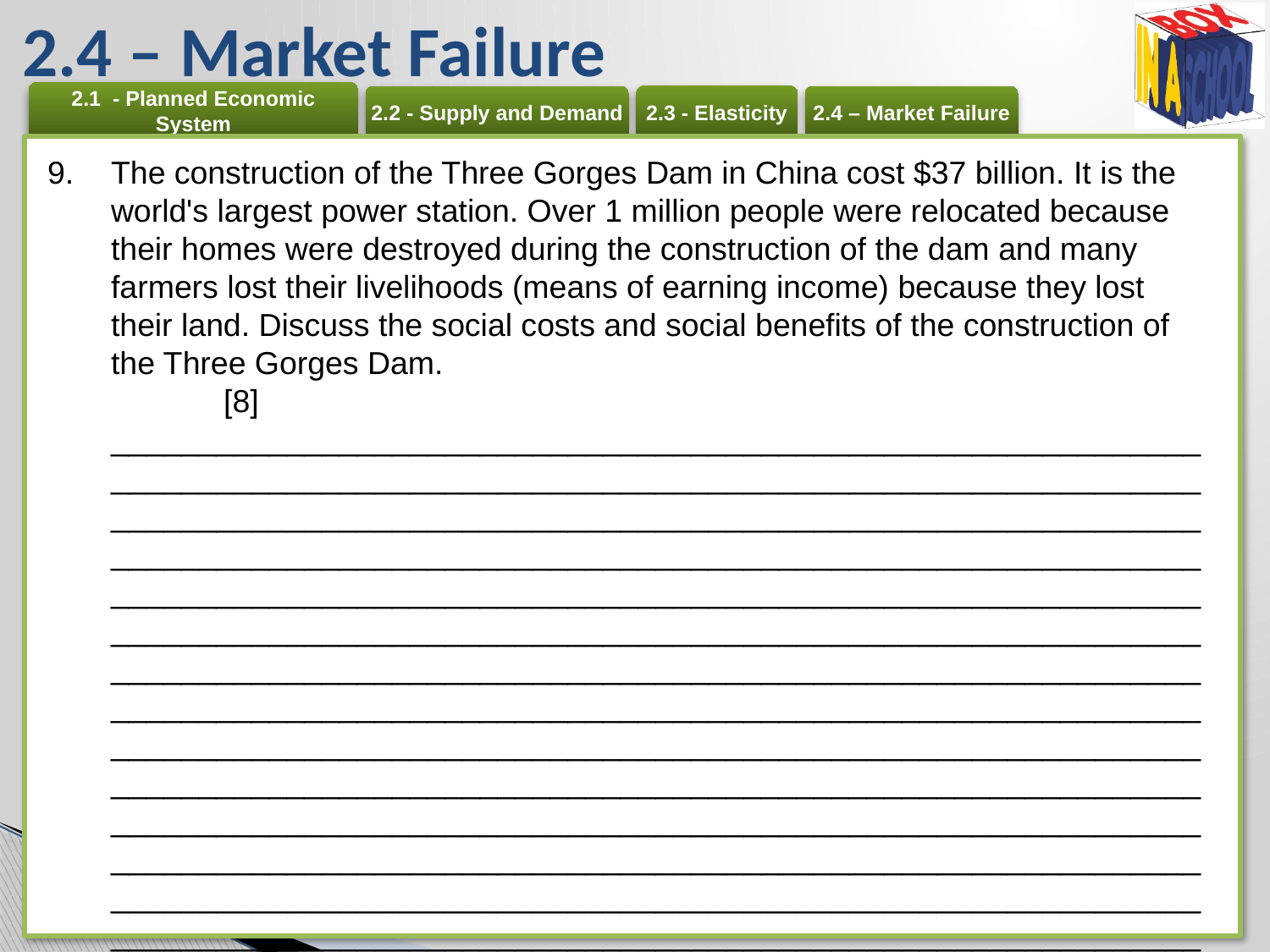

# 2.4 – Market Failure
The construction of the Three Gorges Dam in China cost $37 billion. It is the world's largest power station. Over 1 million people were relocated because their homes were destroyed during the construction of the dam and many farmers lost their livelihoods (means of earning income) because they lost their land. Discuss the social costs and social benefits of the construction of the Three Gorges Dam. 	[8]
____________________________________________________________________________________________________________________________________________________________________________________________________________________________________________________________________________________________________________________________________________________________________________________________________________________________________________________________________________________________________________________________________________________________________________________________________________________________________________________________________________________________________________________________________________________________________________________________________________________________________________________________________________________________________